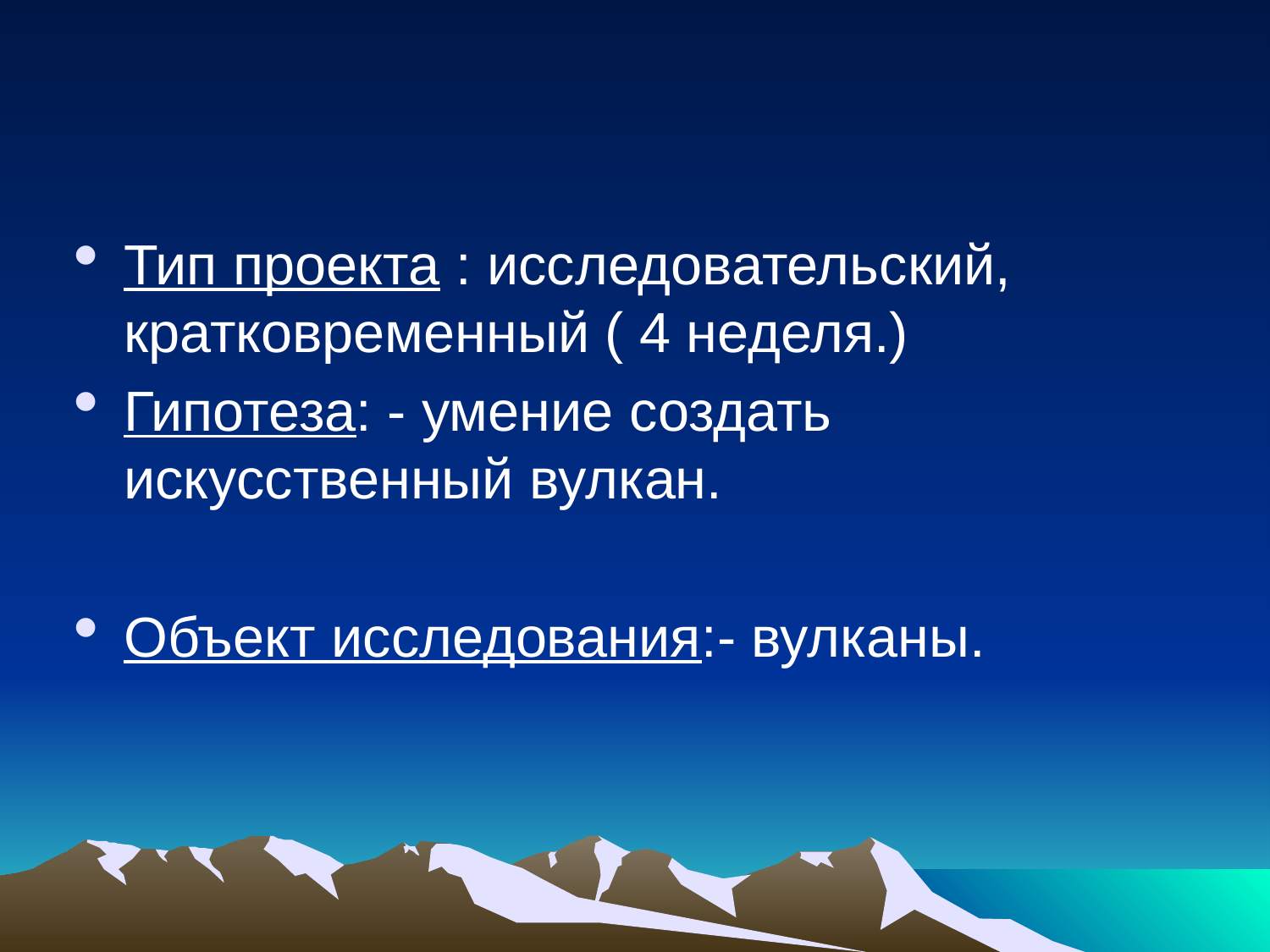

Тип проекта : исследовательский, кратковременный ( 4 неделя.)
Гипотеза: - умение создать искусственный вулкан.

Объект исследования:- вулканы.